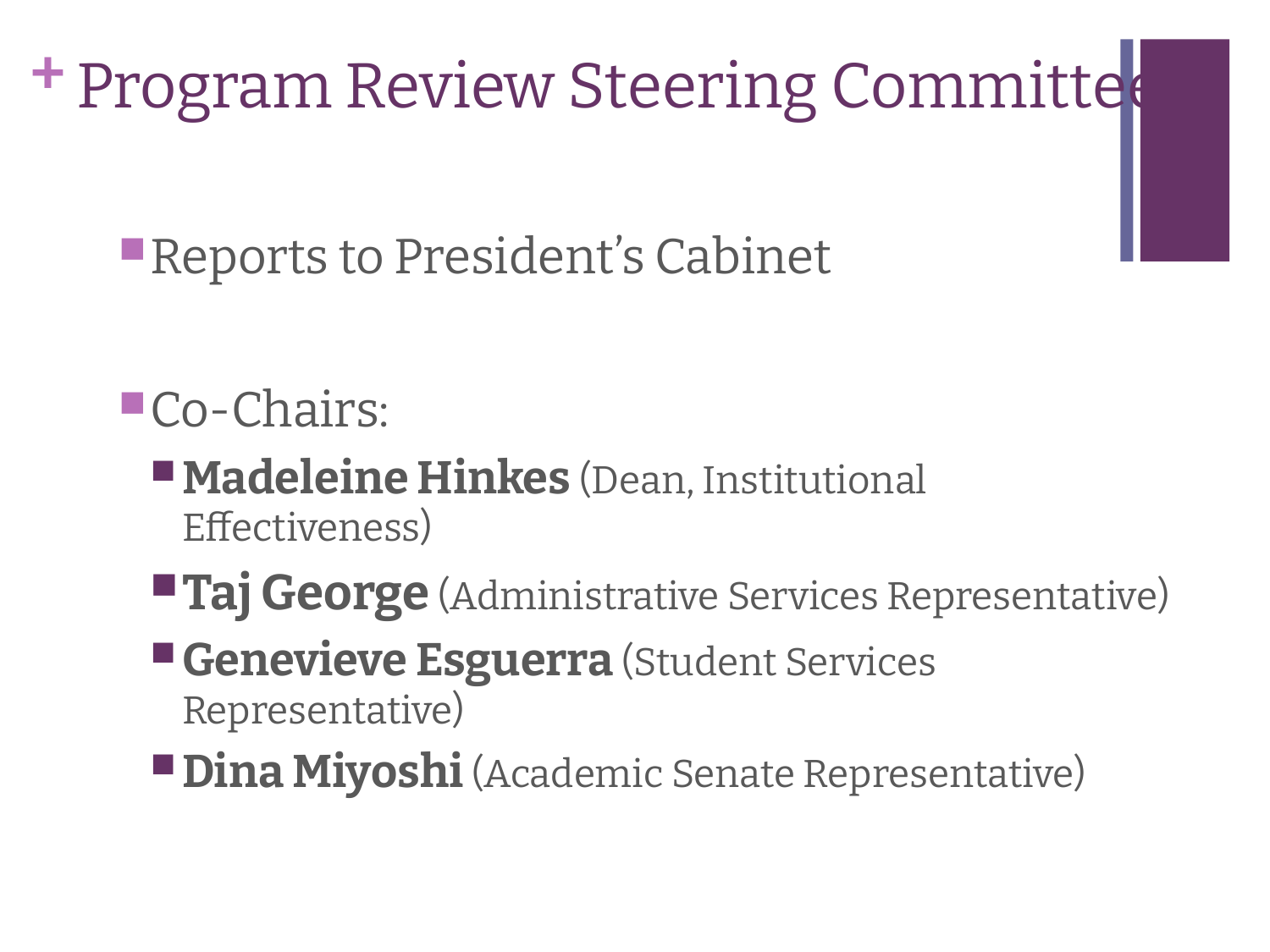

# Program Review Steering Committee

Reports to President’s Cabinet

Co-Chairs:
Madeleine Hinkes (Dean, Institutional Effectiveness)
Taj George (Administrative Services Representative)
Genevieve Esguerra (Student Services Representative)
Dina Miyoshi (Academic Senate Representative)